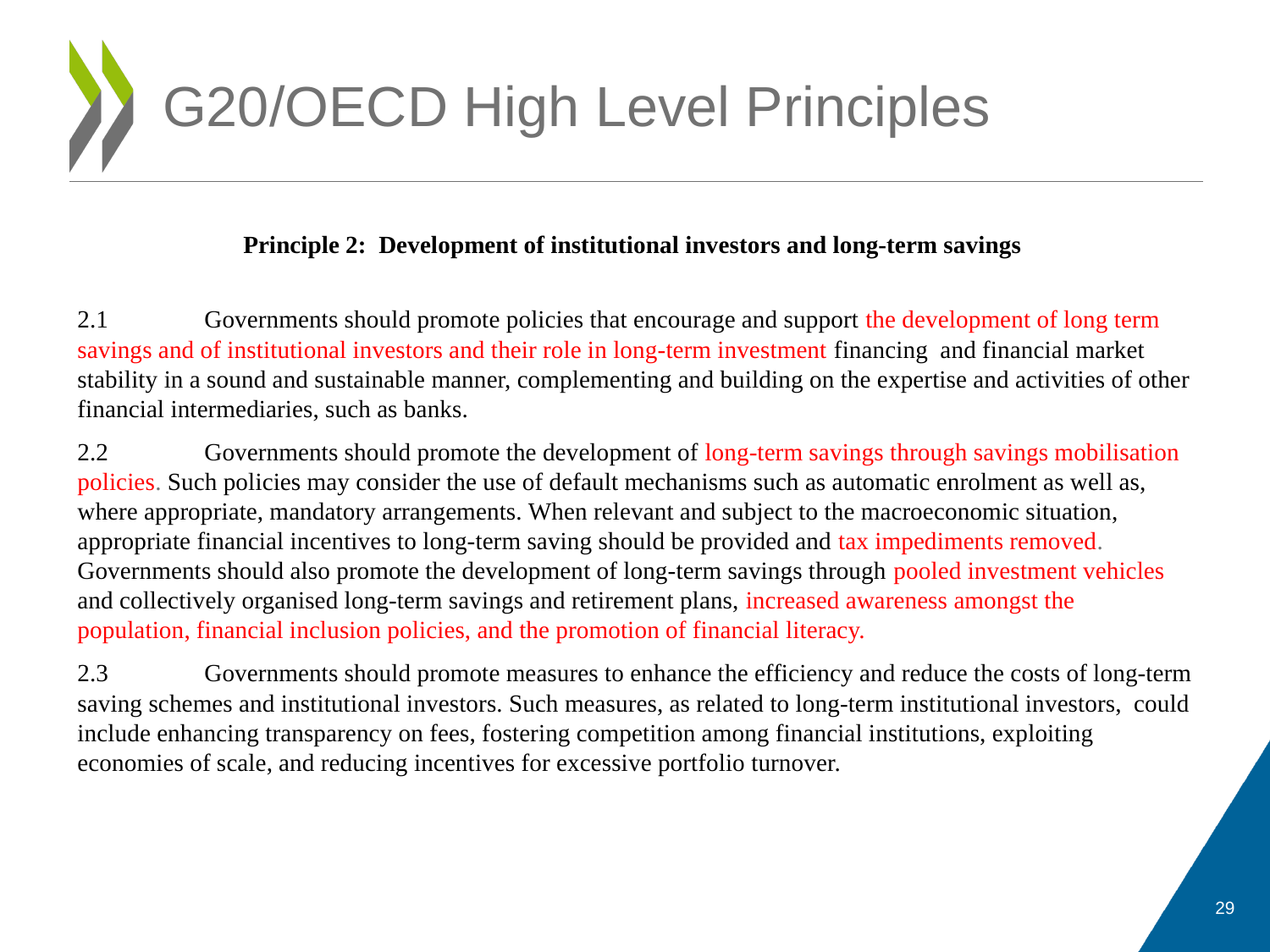

# G20/OECD High Level Principles
Principle 2:  Development of institutional investors and long-term savings
2.1	Governments should promote policies that encourage and support the development of long term savings and of institutional investors and their role in long-term investment financing  and financial market stability in a sound and sustainable manner, complementing and building on the expertise and activities of other financial intermediaries, such as banks.
2.2 	Governments should promote the development of long-term savings through savings mobilisation policies. Such policies may consider the use of default mechanisms such as automatic enrolment as well as, where appropriate, mandatory arrangements. When relevant and subject to the macroeconomic situation, appropriate financial incentives to long-term saving should be provided and tax impediments removed.  Governments should also promote the development of long-term savings through pooled investment vehicles and collectively organised long-term savings and retirement plans, increased awareness amongst the population, financial inclusion policies, and the promotion of financial literacy.
2.3	Governments should promote measures to enhance the efficiency and reduce the costs of long‑term saving schemes and institutional investors. Such measures, as related to long-term institutional investors,  could include enhancing transparency on fees, fostering competition among financial institutions, exploiting economies of scale, and reducing incentives for excessive portfolio turnover.
29